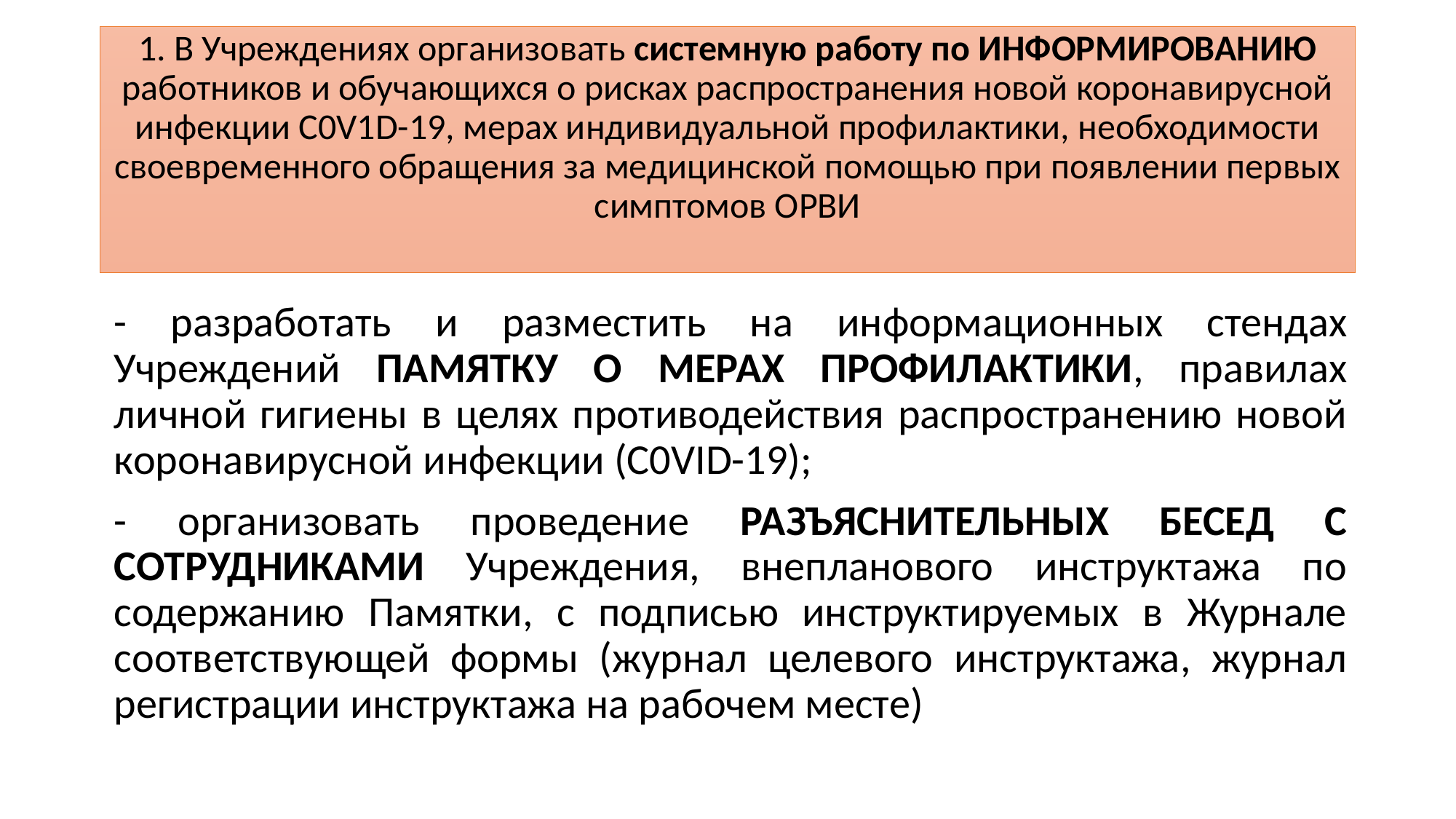

# 1. В Учреждениях организовать системную работу по ИНФОРМИРОВАНИЮ работников и обучающихся о рисках распространения новой коронавирусной инфекции C0V1D-19, мерах индивидуальной профилактики, необходимости своевременного обращения за медицинской помощью при появлении первых симптомов ОРВИ
- разработать и разместить на информационных стендах Учреждений ПАМЯТКУ О МЕРАХ ПРОФИЛАКТИКИ, правилах личной гигиены в целях противодействия распространению новой коронавирусной инфекции (C0VID-19);
- организовать проведение РАЗЪЯСНИТЕЛЬНЫХ БЕСЕД С СОТРУДНИКАМИ Учреждения, внепланового инструктажа по содержанию Памятки, с подписью инструктируемых в Журнале соответствующей формы (журнал целевого инструктажа, журнал регистрации инструктажа на рабочем месте)